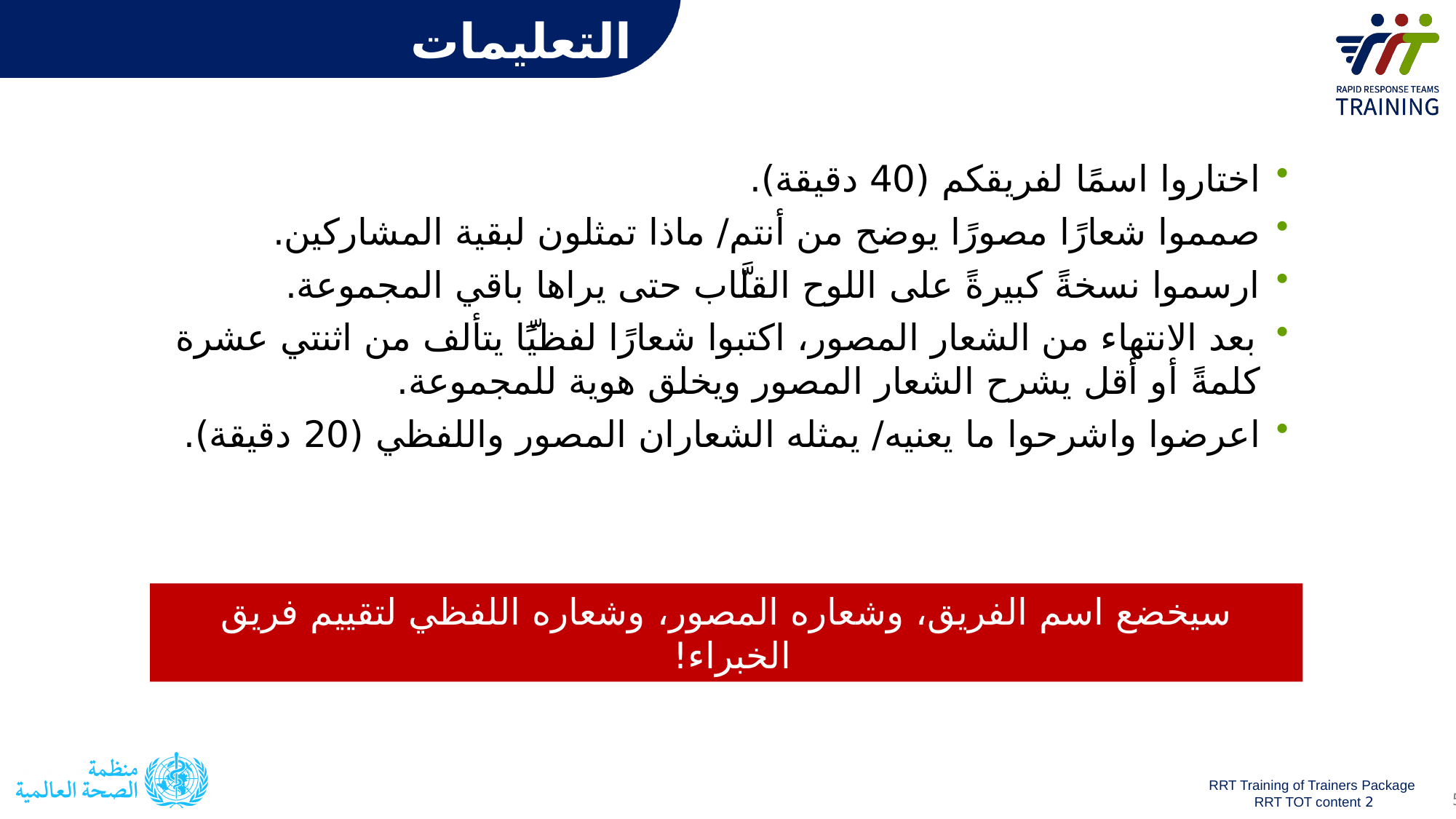

التعليمات
اختاروا اسمًا لفريقكم (40 دقيقة).
صمموا شعارًا مصورًا يوضح من أنتم/ ماذا تمثلون لبقية المشاركين.
ارسموا نسخةً كبيرةً على اللوح القلَّاب حتى يراها باقي المجموعة.
بعد الانتهاء من الشعار المصور، اكتبوا شعارًا لفظيًّا يتألف من اثنتي عشرة كلمةً أو أقل يشرح الشعار المصور ويخلق هوية للمجموعة.
اعرضوا واشرحوا ما يعنيه/ يمثله الشعاران المصور واللفظي (20 دقيقة).
سيخضع اسم الفريق، وشعاره المصور، وشعاره اللفظي لتقييم فريق الخبراء!